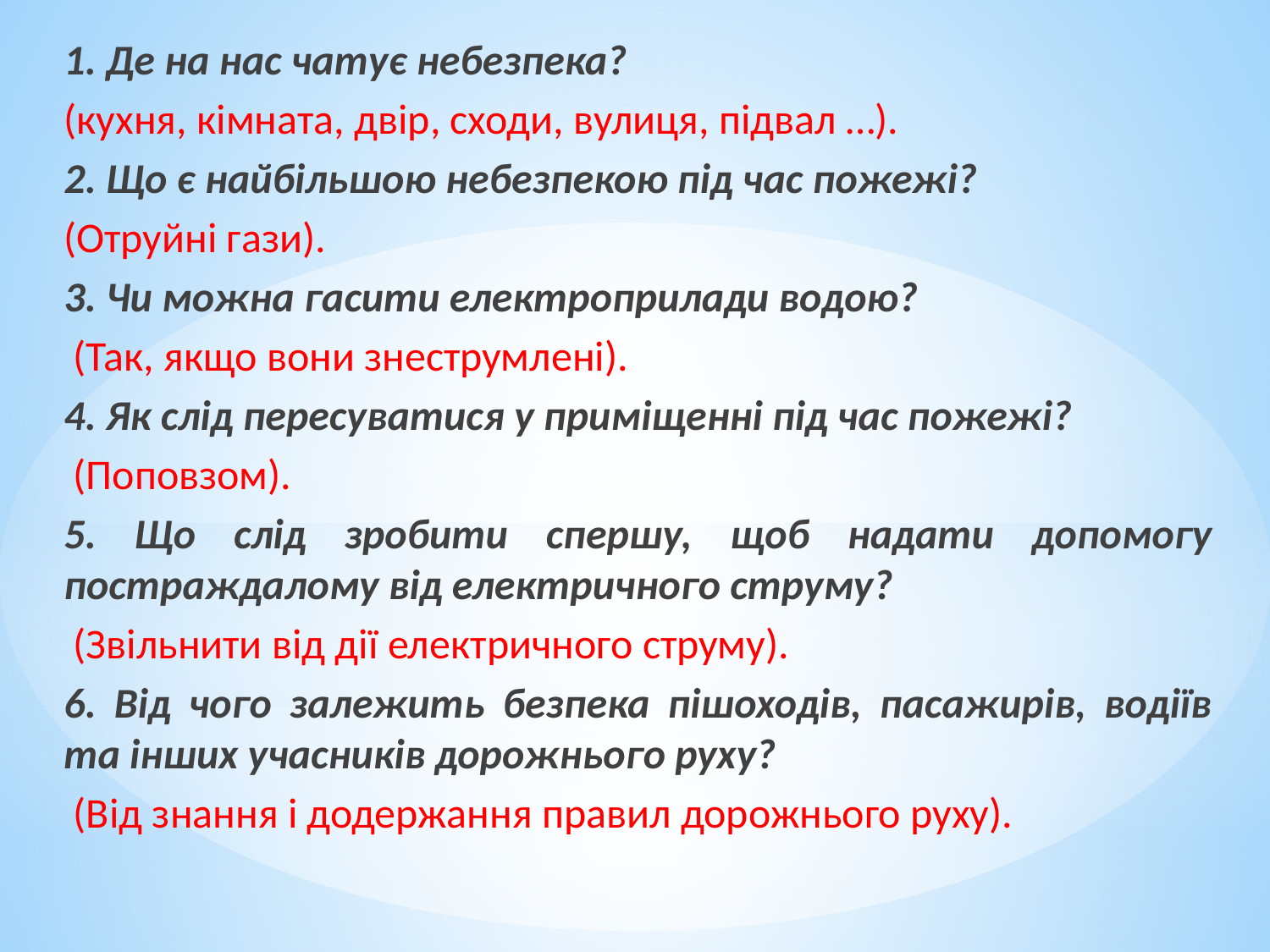

1. Де на нас чатує небезпека?
(кухня, кімната, двір, сходи, вулиця, підвал …).
2. Що є найбільшою небезпекою під час пожежі?
(Отруйні гази).
3. Чи можна гасити електроприлади водою?
 (Так, якщо вони знеструмлені).
4. Як слід пересуватися у приміщенні під час пожежі?
 (Поповзом).
5. Що слід зробити спершу, щоб надати допомогу постраждалому від електричного струму?
 (Звільнити від дії електричного струму).
6. Від чого залежить безпека пішоходів, пасажирів, водіїв та інших учасників дорожнього руху?
 (Від знання і додержання правил дорожнього руху).